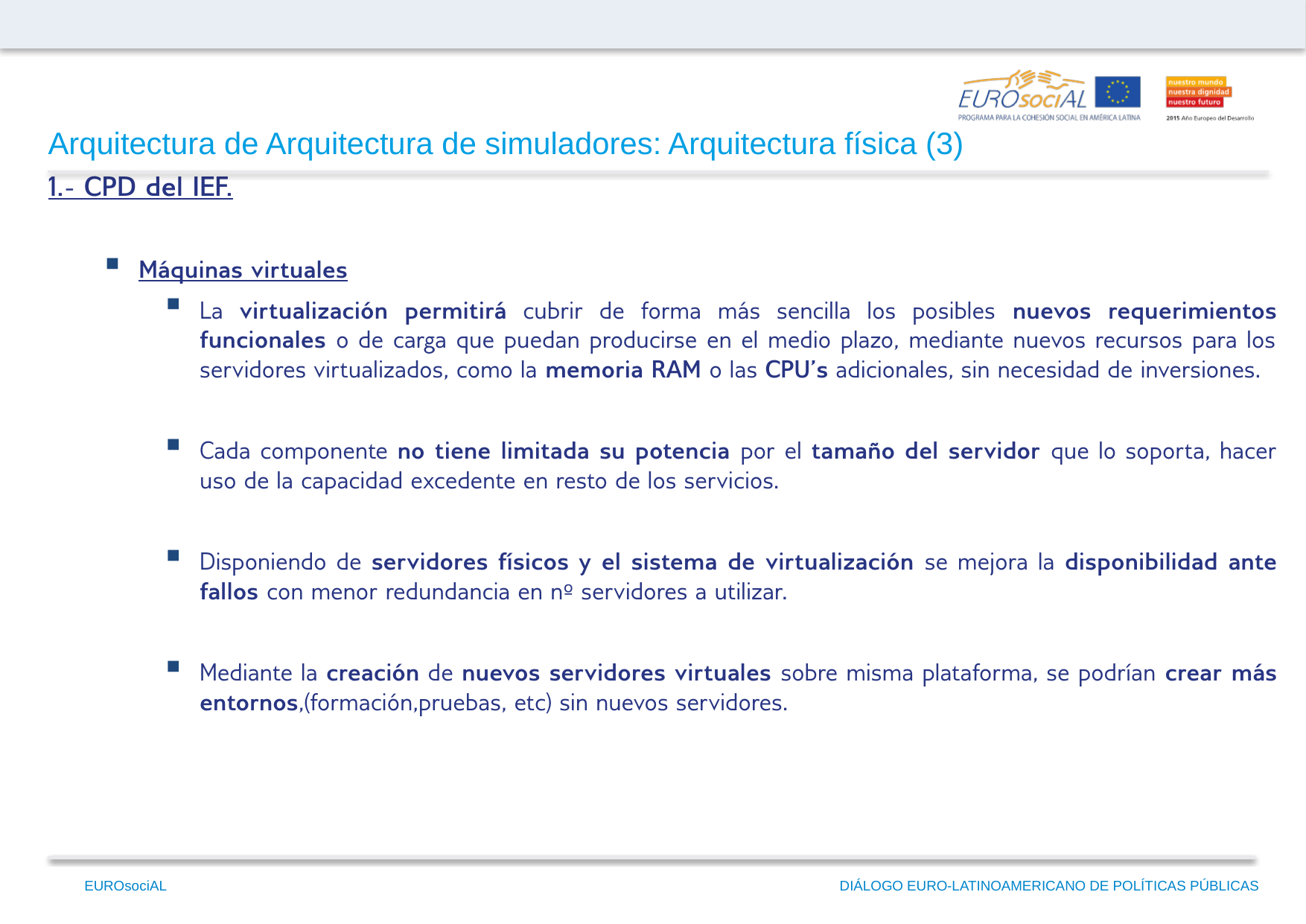

Arquitectura de Arquitectura de simuladores: Arquitectura física (3)
1.- CPD del IEF.

Máquinas virtuales
La virtualización permitirá cubrir de forma más sencilla los posibles nuevos requerimientos funcionales o de carga que puedan producirse en el medio plazo, mediante nuevos recursos para los servidores virtualizados, como la memoria RAM o las CPU’s adicionales, sin necesidad de inversiones.

Cada componente no tiene limitada su potencia por el tamaño del servidor que lo soporta, hacer uso de la capacidad excedente en resto de los servicios.

Disponiendo de servidores físicos y el sistema de virtualización se mejora la disponibilidad ante fallos con menor redundancia en nº servidores a utilizar.

Mediante la creación de nuevos servidores virtuales sobre misma plataforma, se podrían crear más entornos,(formación,pruebas, etc) sin nuevos servidores.